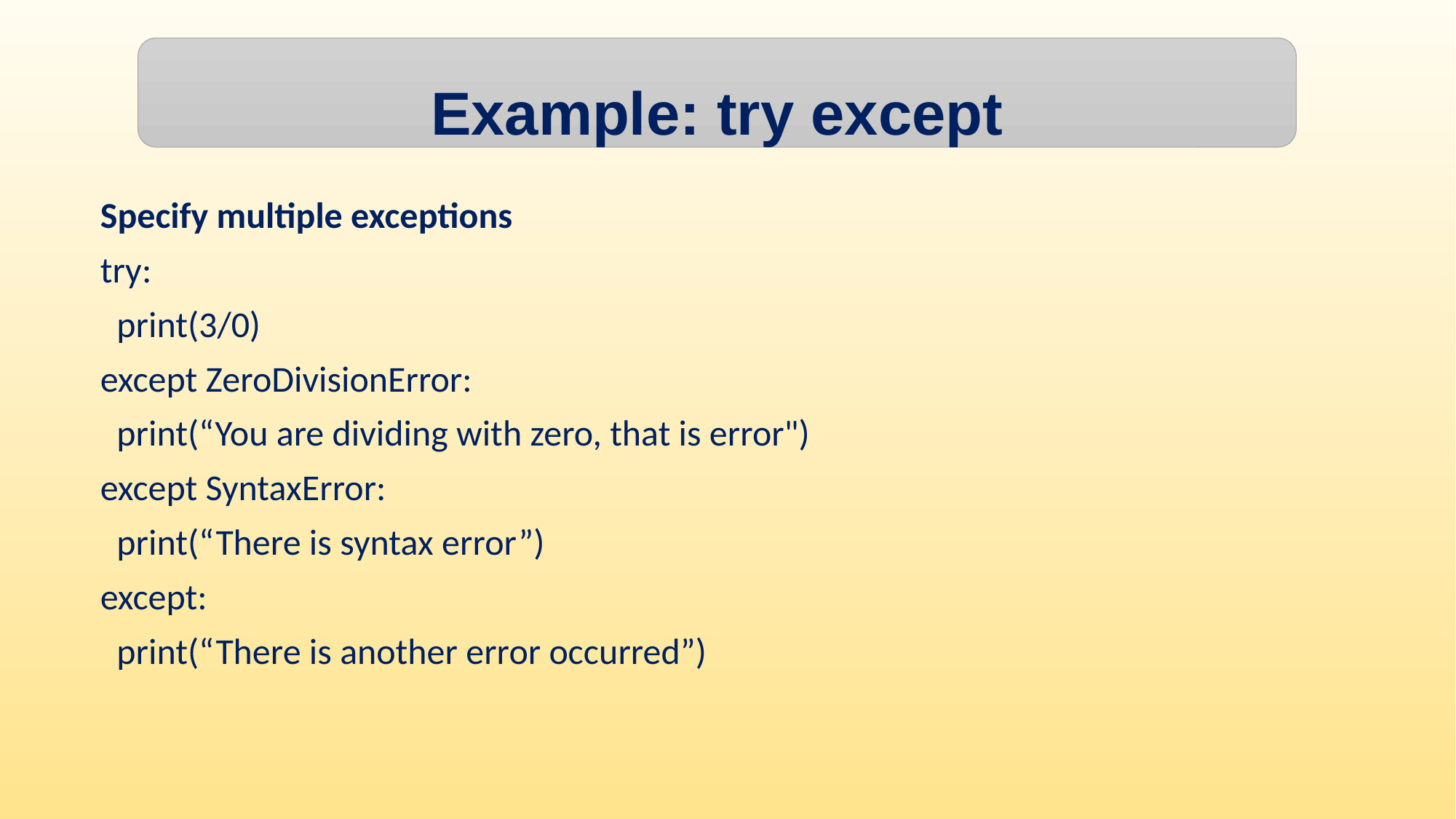

Example: try except
Specify multiple exceptions
try:
  print(3/0)
except ZeroDivisionError:
  print(“You are dividing with zero, that is error")
except SyntaxError:
  print(“There is syntax error”)
except:
  print(“There is another error occurred”)